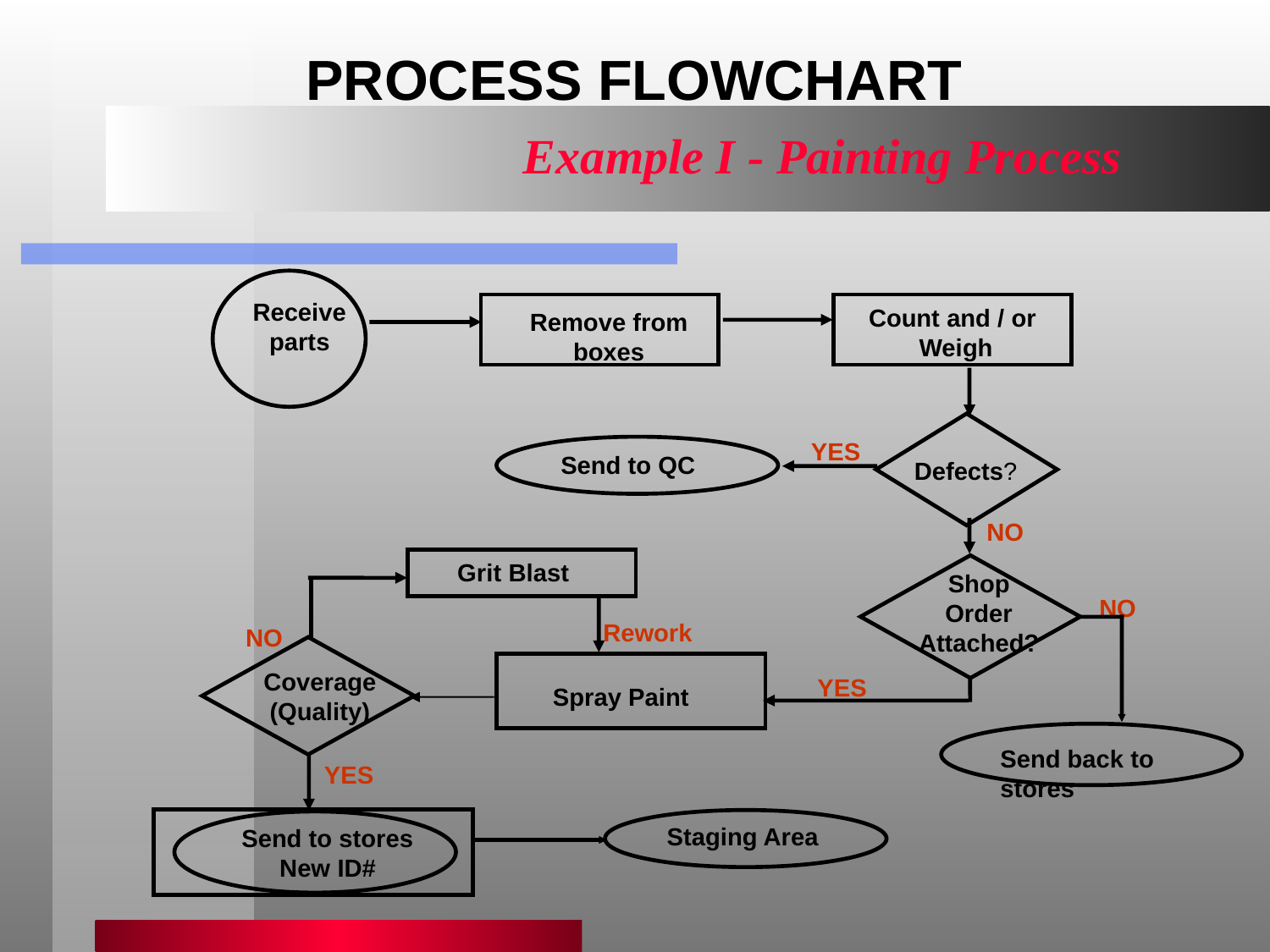

PROCESS FLOWCHART
Example I - Painting Process

Receive
parts

Count and / or
Weigh
Remove from
boxes

YES

Send to QC
Defects?

NO

Grit Blast

Shop
Order
Attached?

NO

Rework
NO

Coverage
(Quality)
YES
Spray Paint

Send back to stores
YES

Staging Area
Send to stores
New ID#